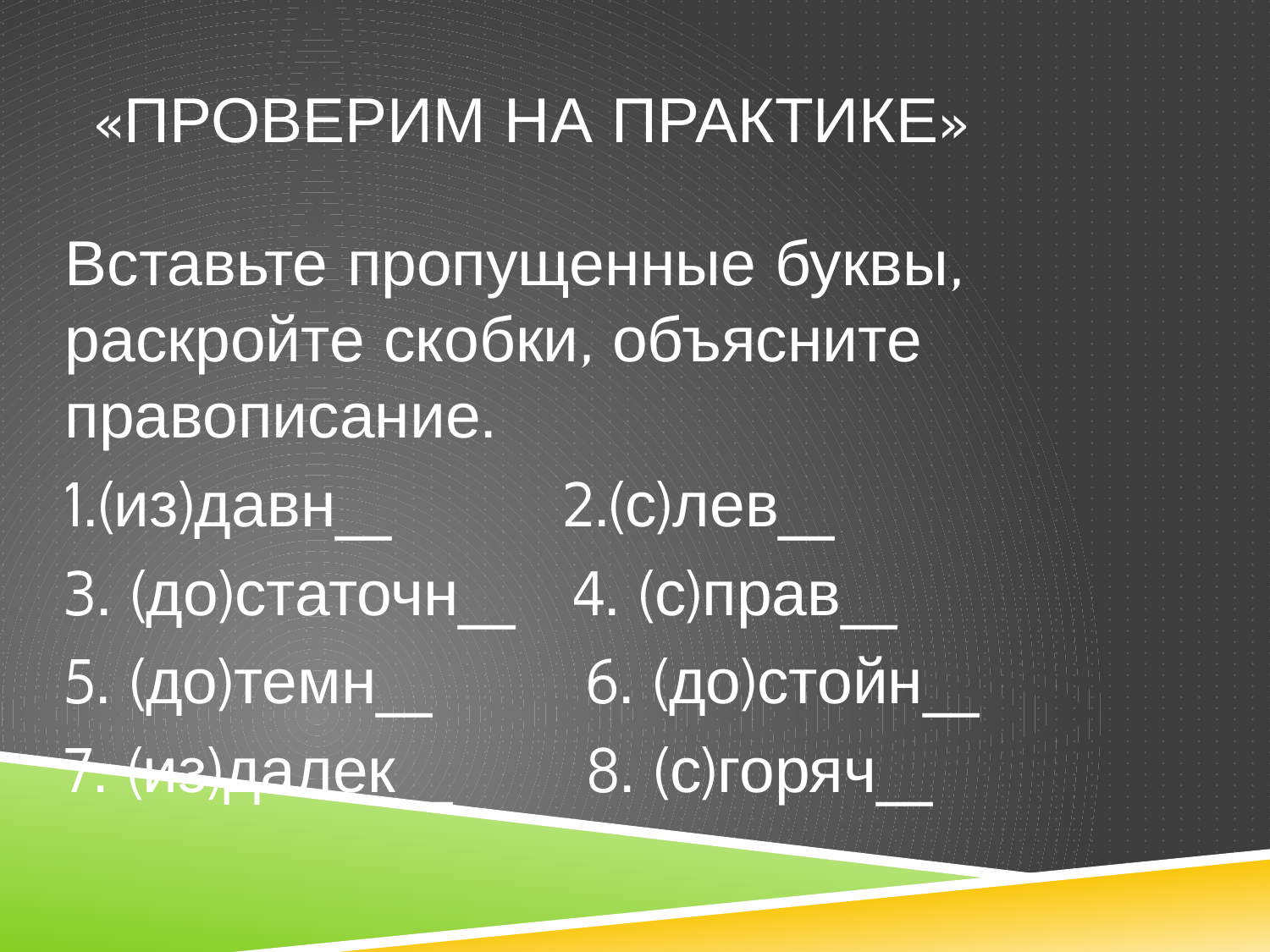

# «Проверим на практике»
Вставьте пропущенные буквы, раскройте скобки, объясните правописание.
1.(из)давн__         2.(с)лев__
3. (до)статочн__   4. (с)прав__
5. (до)темн__        6. (до)стойн__
7. (из)далек__       8. (с)горяч__